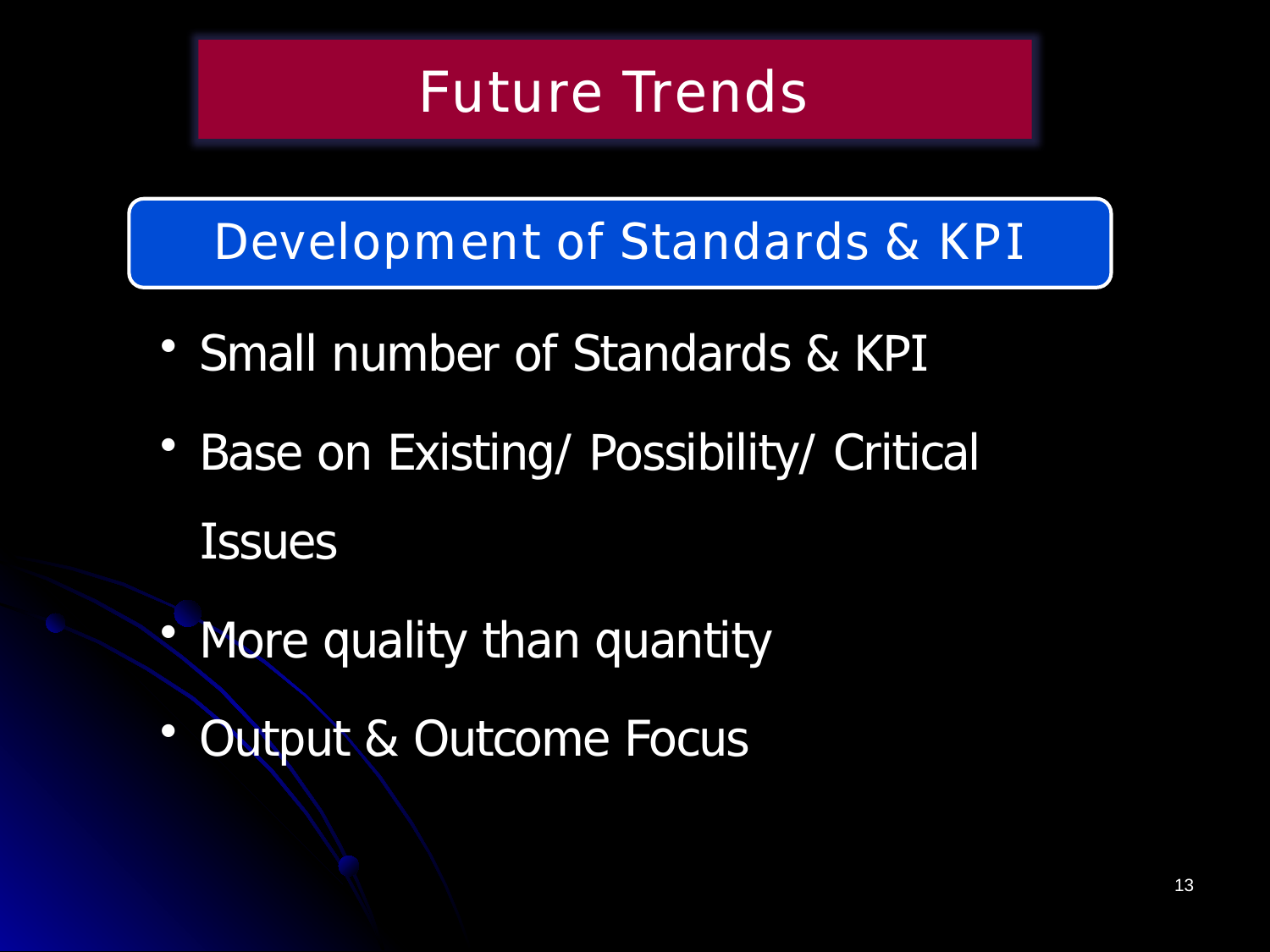

Future Trends
Development of Standards & KPI
Small number of Standards & KPI
Base on Existing/ Possibility/ Critical Issues
More quality than quantity
Output & Outcome Focus
13